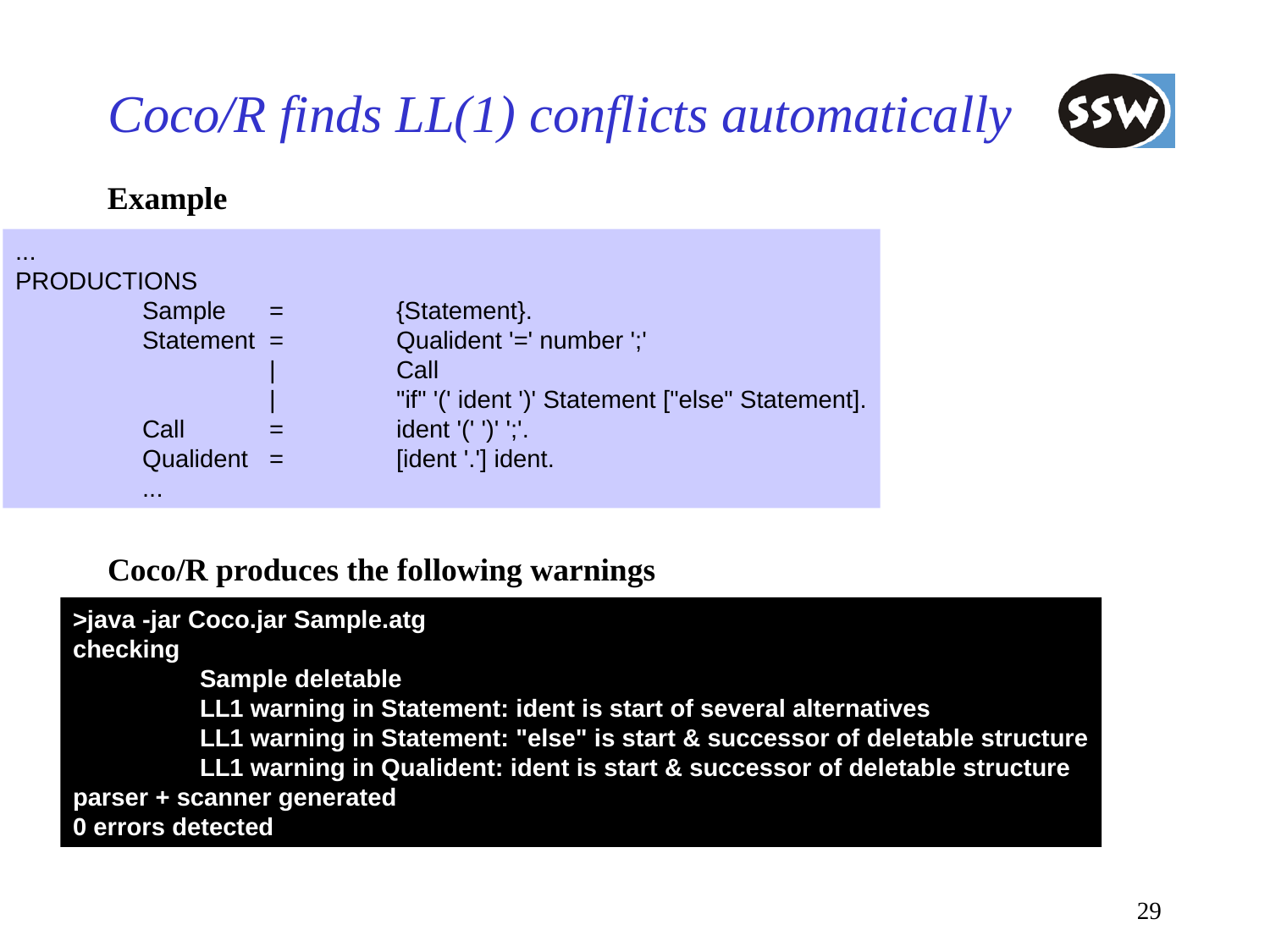

# Coco/R finds LL(1) conflicts automatically
Example
...
PRODUCTIONS
	Sample	=	{Statement}.
	Statement	=	Qualident '=' number ';'
		|	Call
		|	"if" '(' ident ')' Statement ["else" Statement].
	Call	=	ident '(' ')' ';'.
	Qualident	=	[ident '.'] ident.
	...
Coco/R produces the following warnings
>java -jar Coco.jar Sample.atg
checking
	Sample deletable
	LL1 warning in Statement: ident is start of several alternatives
	LL1 warning in Statement: "else" is start & successor of deletable structure
	LL1 warning in Qualident: ident is start & successor of deletable structure
parser + scanner generated
0 errors detected
29